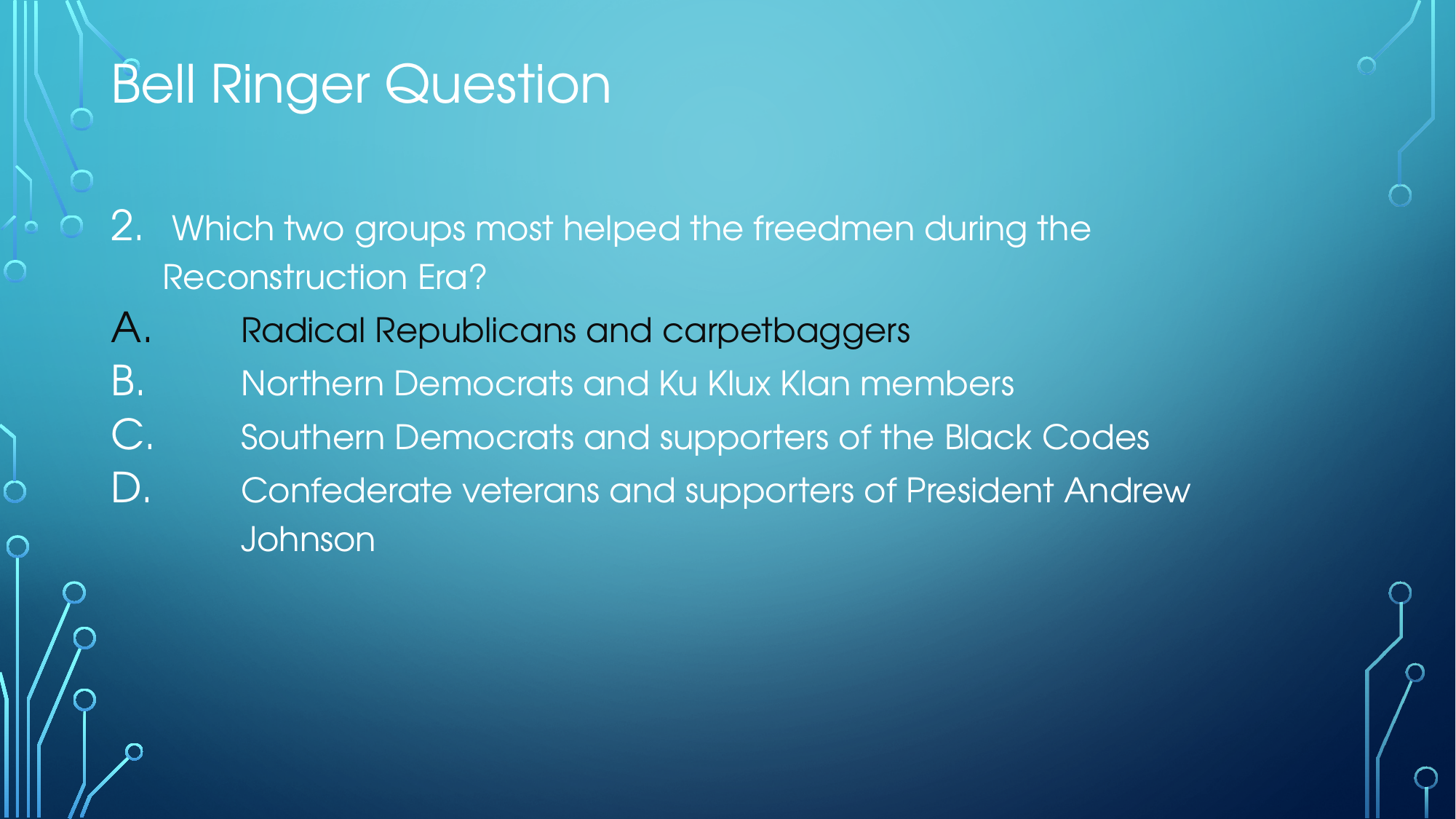

Bell Ringer Question

 Which two groups most helped the freedmen during the Reconstruction Era?
Radical Republicans and carpetbaggers
Northern Democrats and Ku Klux Klan members
Southern Democrats and supporters of the Black Codes
Confederate veterans and supporters of President Andrew Johnson